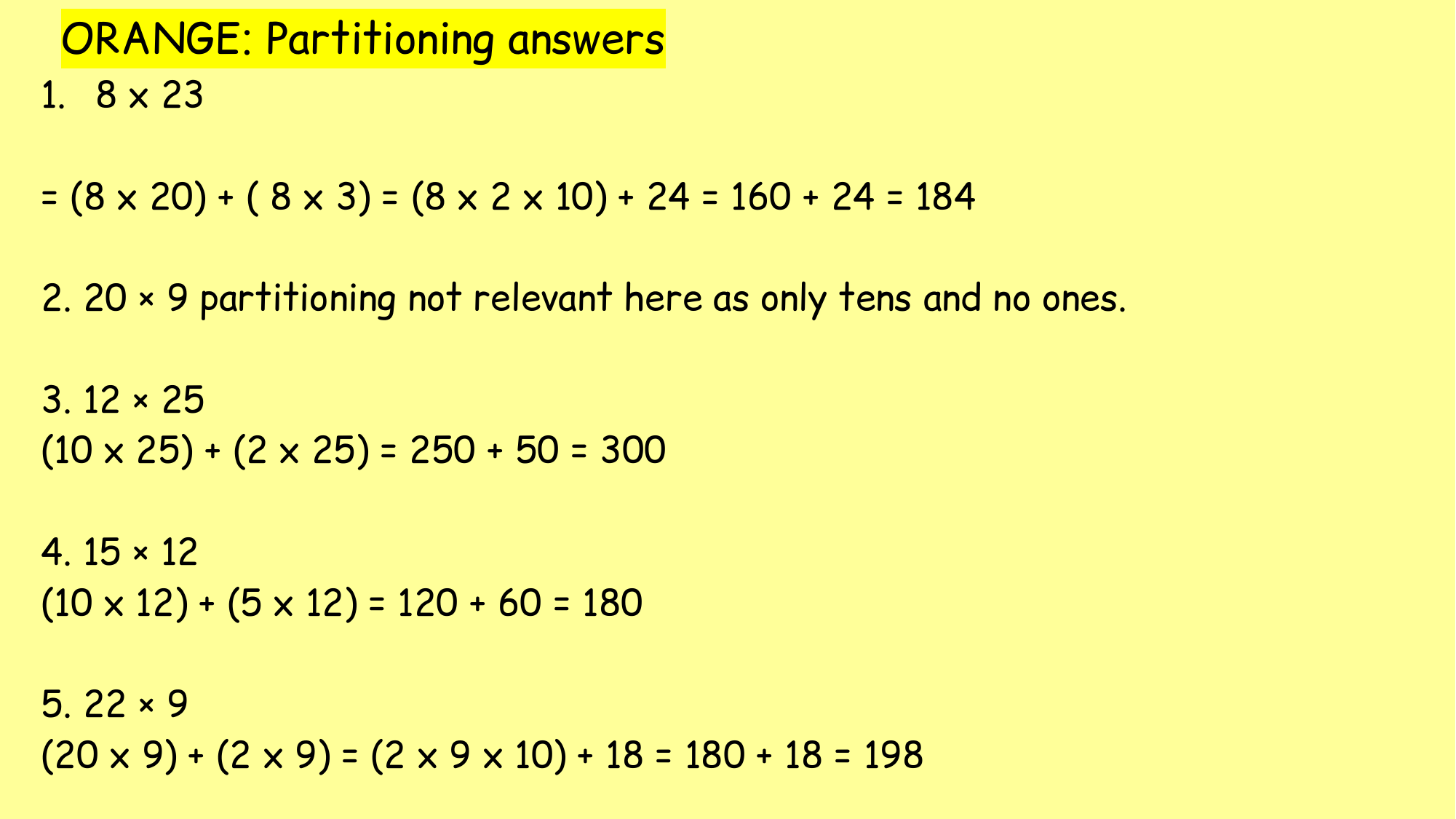

ORANGE: Partitioning answers
| 8 x 23 = (8 x 20) + ( 8 x 3) = (8 x 2 x 10) + 24 = 160 + 24 = 184 2. 20 × 9 partitioning not relevant here as only tens and no ones. 3. 12 × 25 (10 x 25) + (2 x 25) = 250 + 50 = 300 4. 15 × 12 (10 x 12) + (5 x 12) = 120 + 60 = 180 5. 22 × 9 (20 x 9) + (2 x 9) = (2 x 9 x 10) + 18 = 180 + 18 = 198 6. 16 x 25 (10 x 25) + (6 x 25) = 250 + 150 = 400 |
| --- |